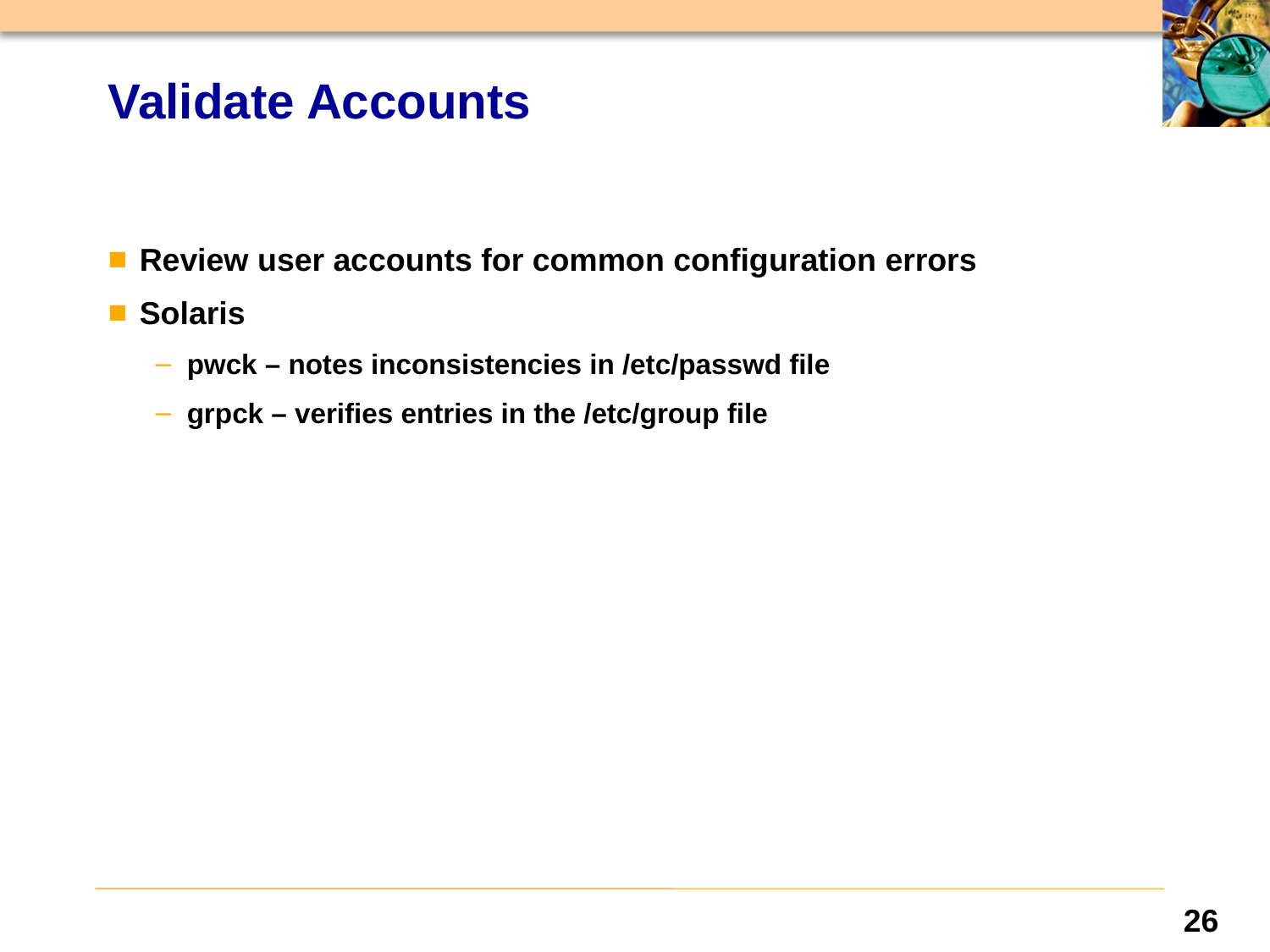

# Validate Accounts

Review user accounts for common configuration errors
Solaris
pwck – notes inconsistencies in /etc/passwd file
grpck – verifies entries in the /etc/group file